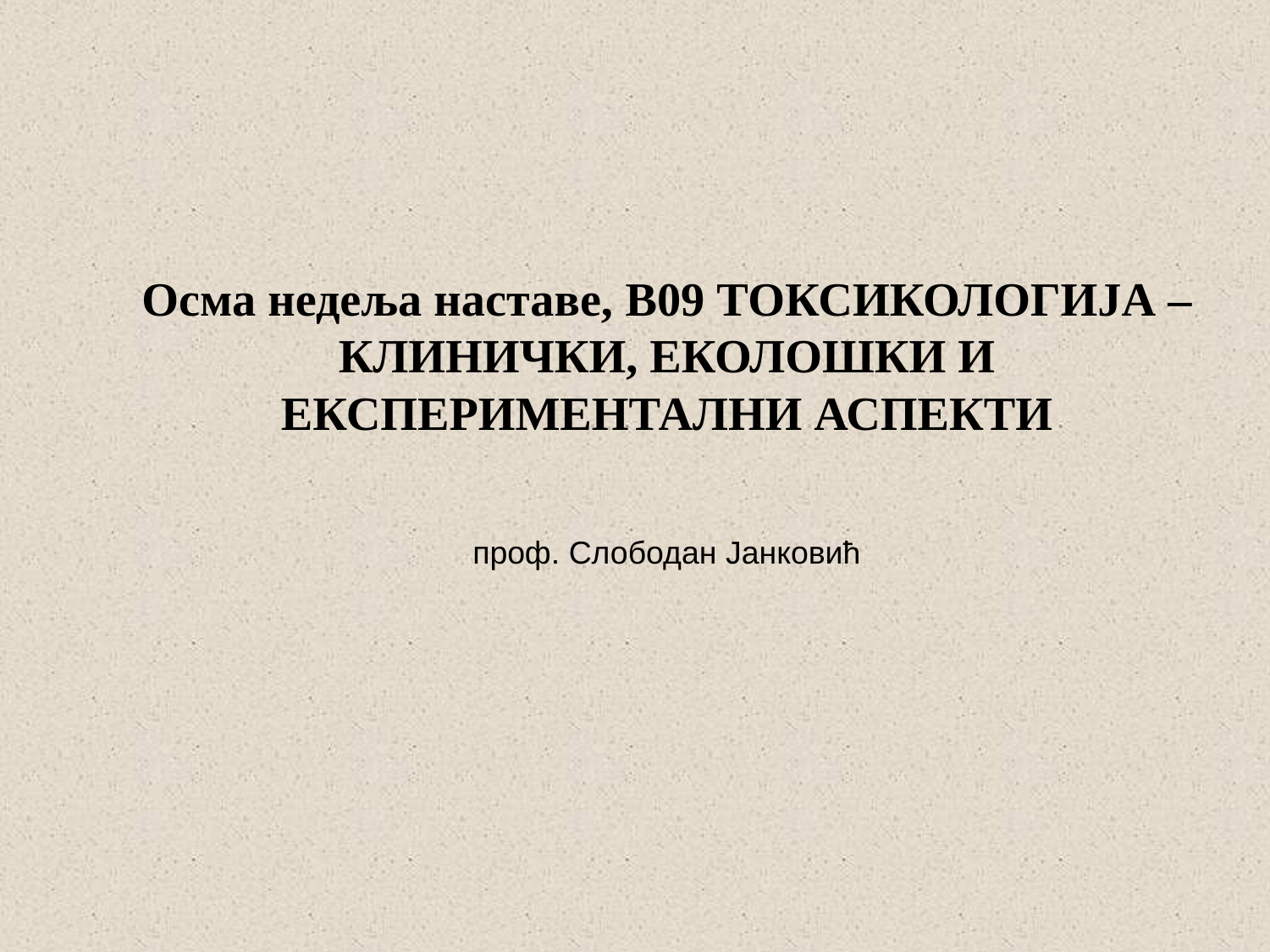

# Осма недеља наставе, В09 ТОКСИКОЛОГИЈА – КЛИНИЧКИ, ЕКОЛОШКИ И ЕКСПЕРИМЕНТАЛНИ АСПЕКТИ проф. Слободан Јанковић